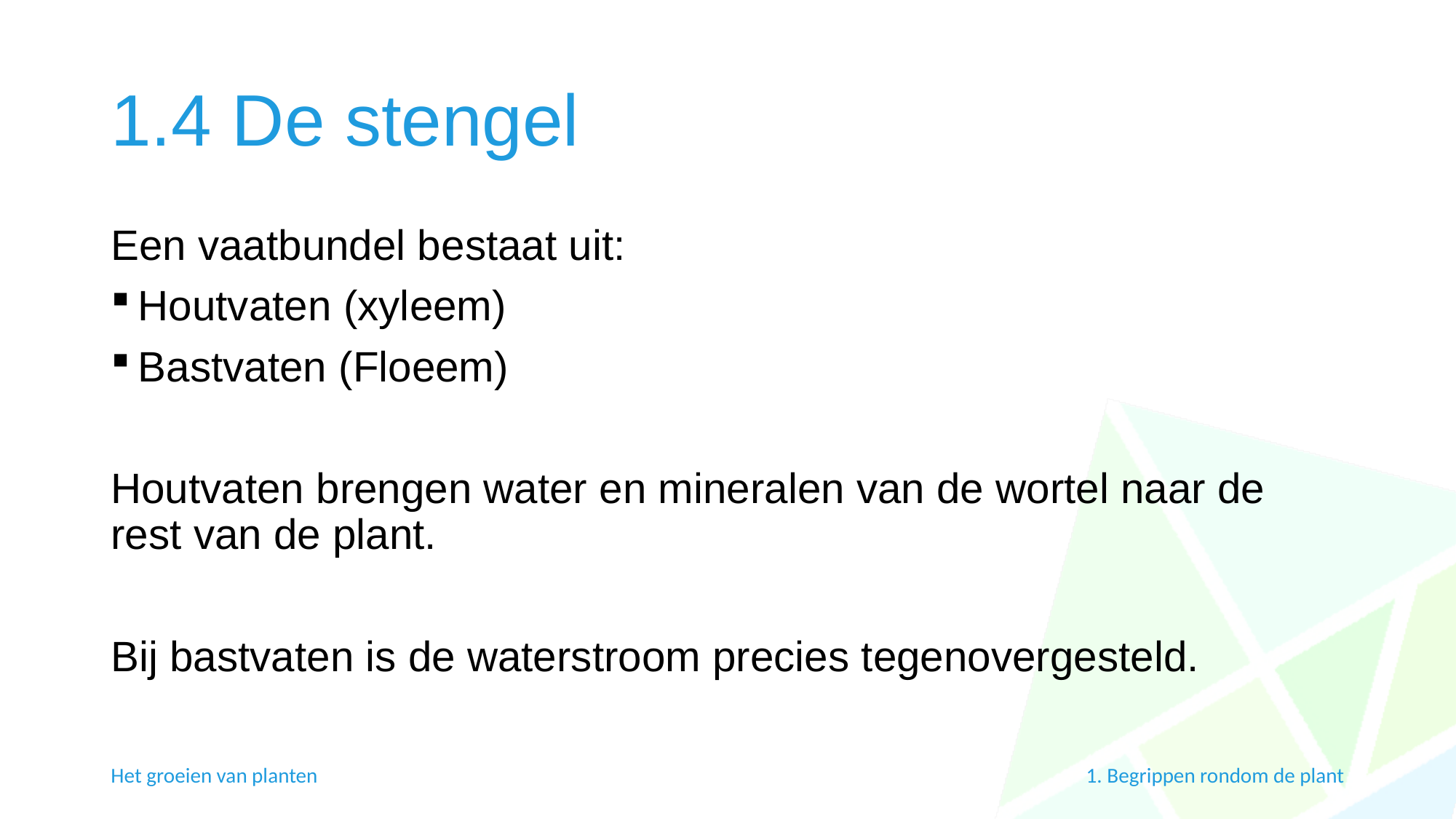

# 1.4 De stengel
Een vaatbundel bestaat uit:
Houtvaten (xyleem)
Bastvaten (Floeem)

Houtvaten brengen water en mineralen van de wortel naar de rest van de plant.

Bij bastvaten is de waterstroom precies tegenovergesteld.
Het groeien van planten
1. Begrippen rondom de plant